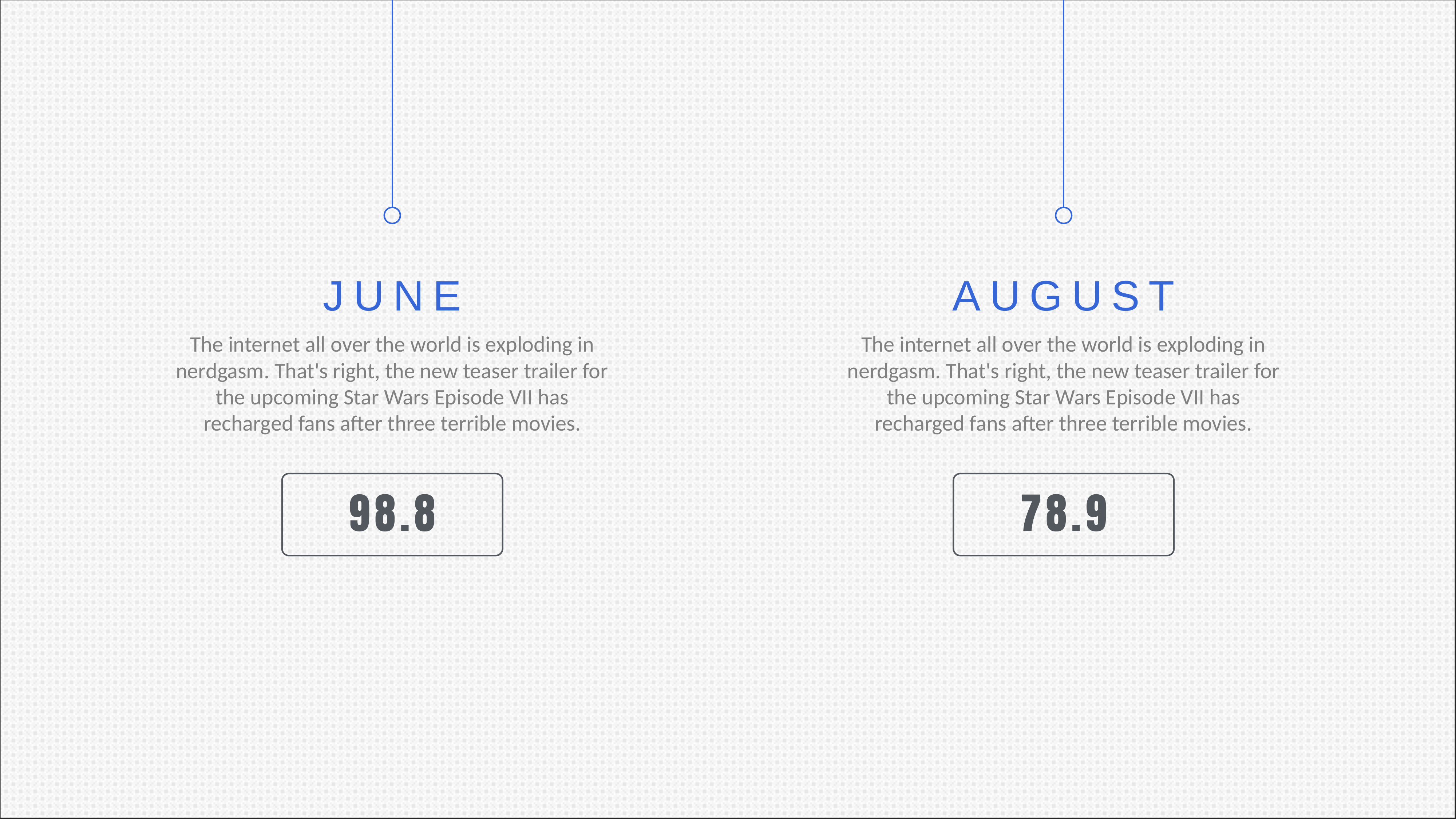

June
AUGUST
The internet all over the world is exploding in nerdgasm. That's right, the new teaser trailer for the upcoming Star Wars Episode VII has recharged fans after three terrible movies.
The internet all over the world is exploding in nerdgasm. That's right, the new teaser trailer for the upcoming Star Wars Episode VII has recharged fans after three terrible movies.

98.8
78.9